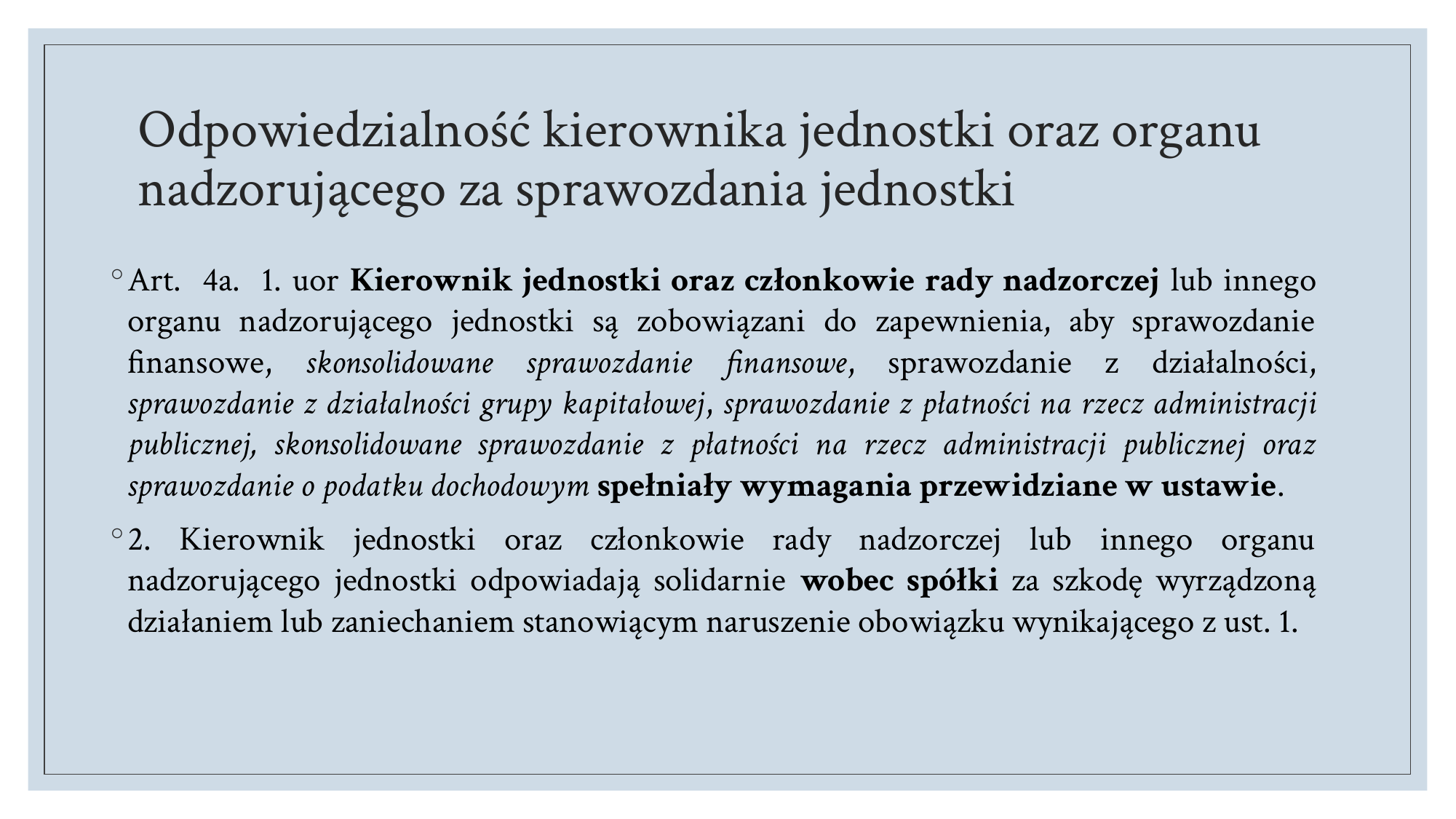

# Odpowiedzialność kierownika jednostki oraz organu nadzorującego za sprawozdania jednostki
Art.  4a.  1. uor Kierownik jednostki oraz członkowie rady nadzorczej lub innego organu nadzorującego jednostki są zobowiązani do zapewnienia, aby sprawozdanie finansowe, skonsolidowane sprawozdanie finansowe, sprawozdanie z działalności, sprawozdanie z działalności grupy kapitałowej, sprawozdanie z płatności na rzecz administracji publicznej, skonsolidowane sprawozdanie z płatności na rzecz administracji publicznej oraz sprawozdanie o podatku dochodowym spełniały wymagania przewidziane w ustawie.
2. Kierownik jednostki oraz członkowie rady nadzorczej lub innego organu nadzorującego jednostki odpowiadają solidarnie wobec spółki za szkodę wyrządzoną działaniem lub zaniechaniem stanowiącym naruszenie obowiązku wynikającego z ust. 1.